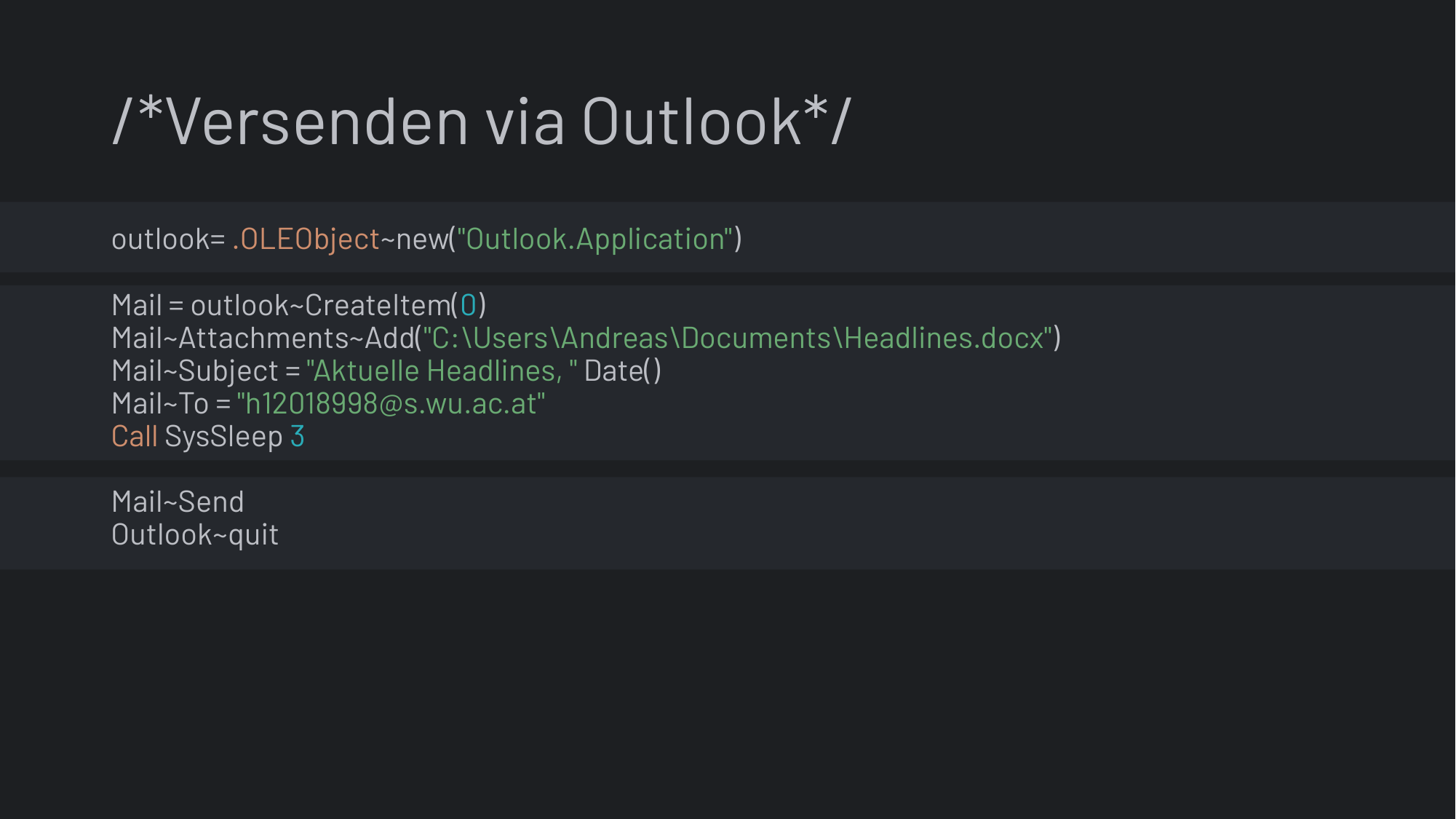

# /*Versenden via Outlook*/

outlook= .OLEObject~new("Outlook.Application")
Mail = outlook~CreateItem(0)
Mail~Attachments~Add("C:\Users\Andreas\Documents\Headlines.docx")
Mail~Subject = "Aktuelle Headlines, " Date()
Mail~To = "h12018998@s.wu.ac.at"
Call SysSleep 3
Mail~Send
Outlook~quit